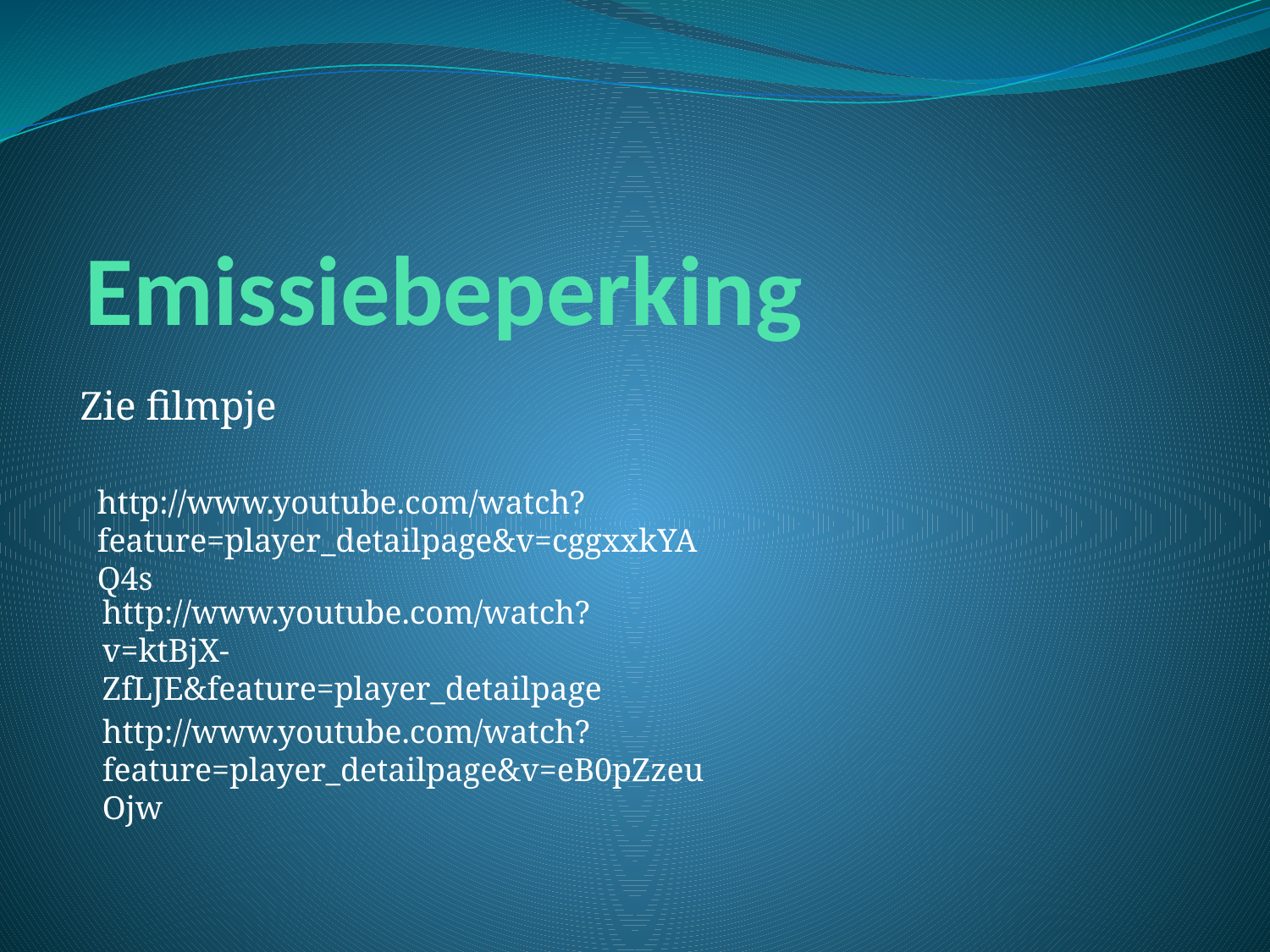

# Emissiebeperking
Zie filmpje

http://www.youtube.com/watch?feature=player_detailpage&v=cggxxkYAQ4s
http://www.youtube.com/watch?v=ktBjX-ZfLJE&feature=player_detailpage
http://www.youtube.com/watch?feature=player_detailpage&v=eB0pZzeuOjw